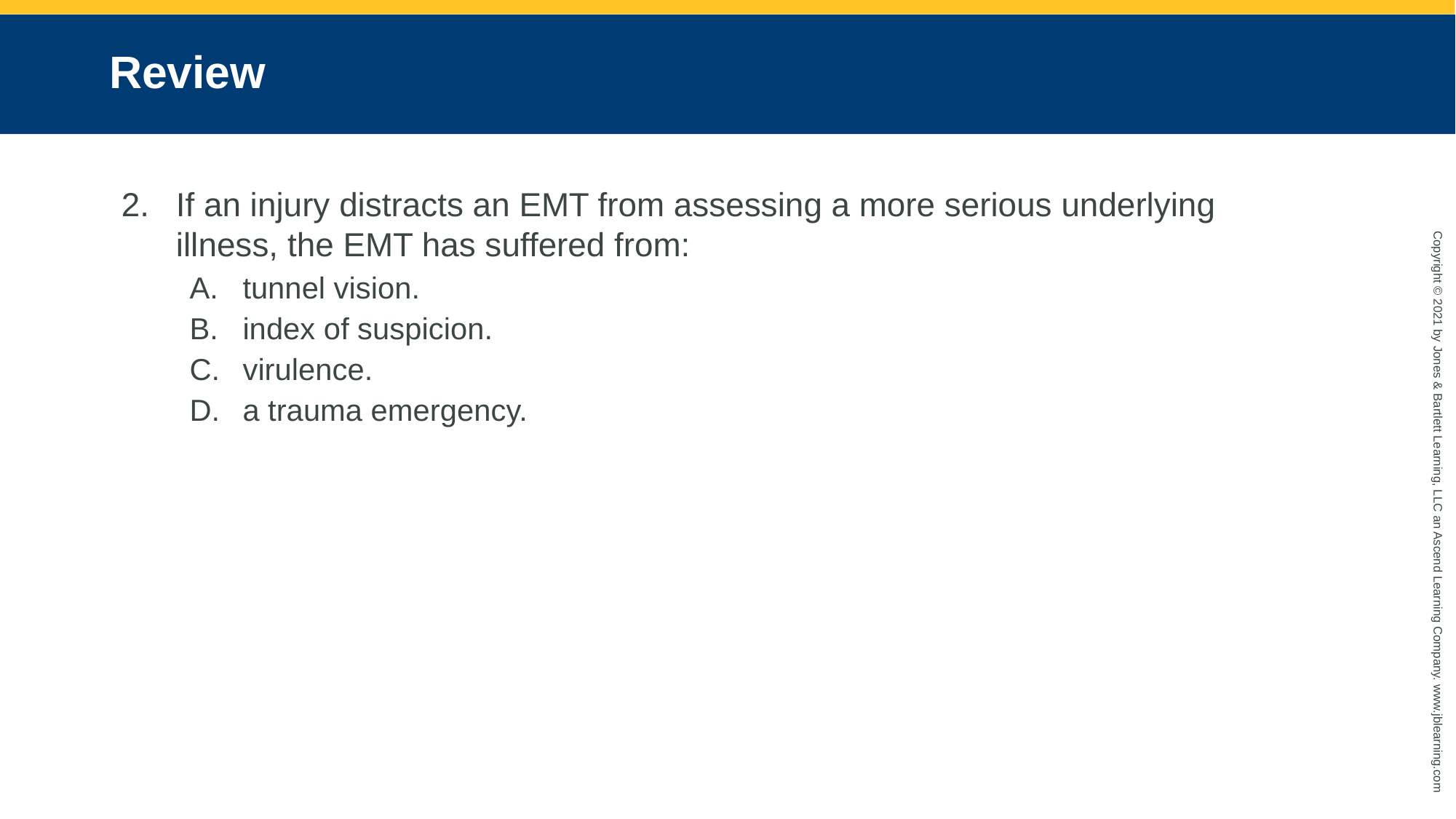

# Review
If an injury distracts an EMT from assessing a more serious underlying illness, the EMT has suffered from:
tunnel vision.
index of suspicion.
virulence.
a trauma emergency.